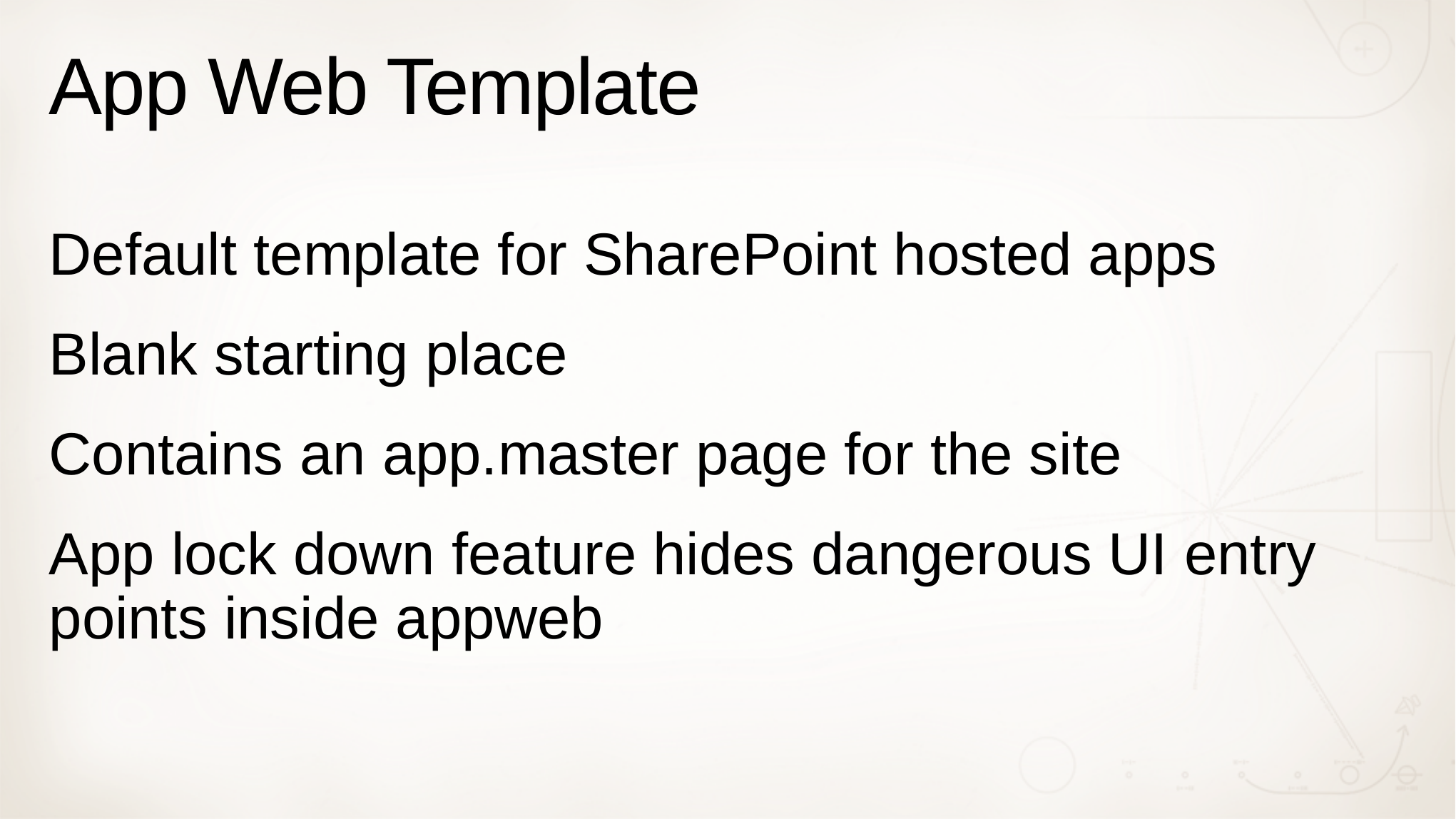

# App Web Template

Default template for SharePoint hosted apps
Blank starting place
Contains an app.master page for the site
App lock down feature hides dangerous UI entry points inside appweb